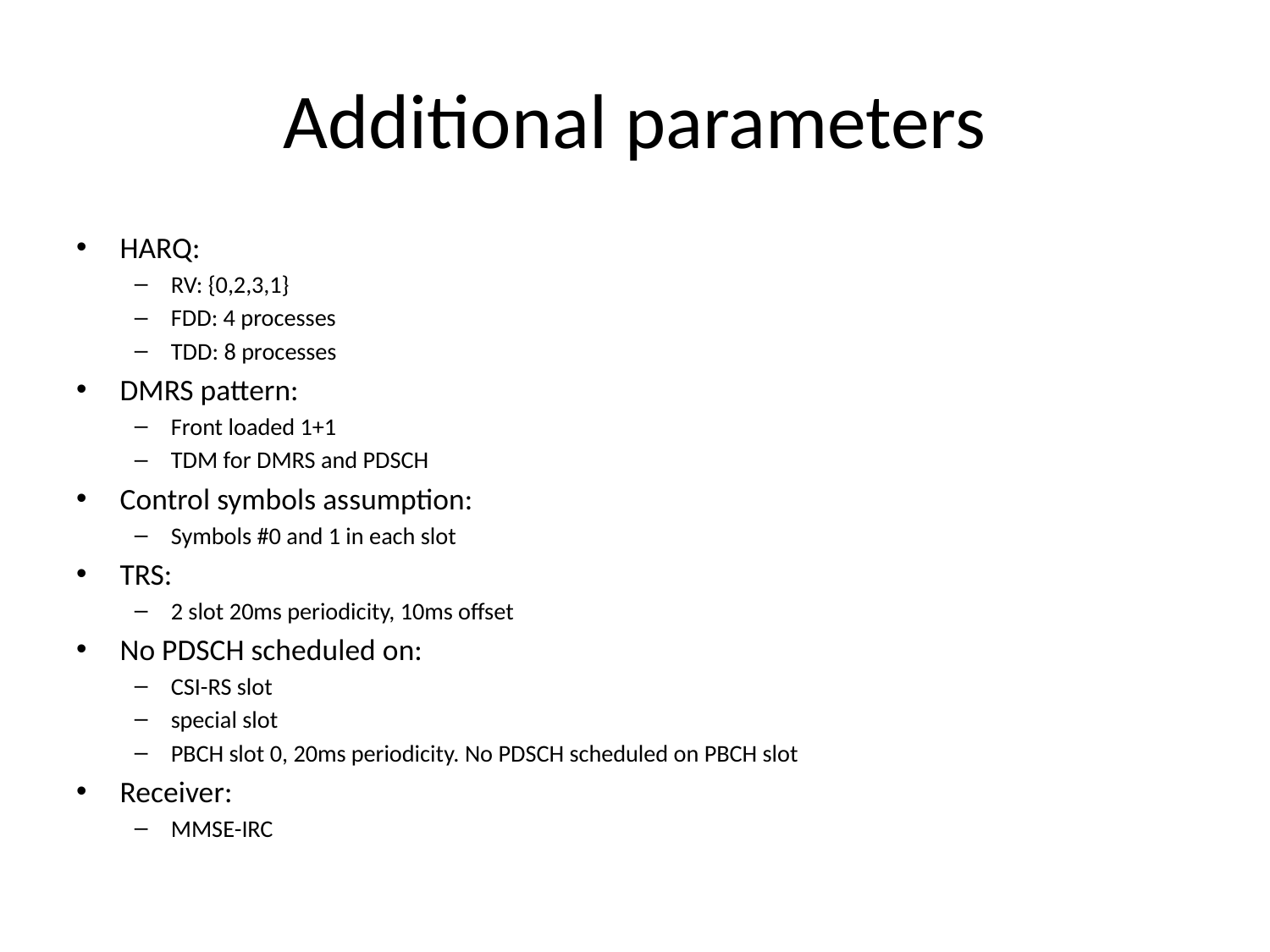

# Additional parameters
HARQ:
RV: {0,2,3,1}
FDD: 4 processes
TDD: 8 processes
DMRS pattern:
Front loaded 1+1
TDM for DMRS and PDSCH
Control symbols assumption:
Symbols #0 and 1 in each slot
TRS:
2 slot 20ms periodicity, 10ms offset
No PDSCH scheduled on:
CSI-RS slot
special slot
PBCH slot 0, 20ms periodicity. No PDSCH scheduled on PBCH slot
Receiver:
MMSE-IRC